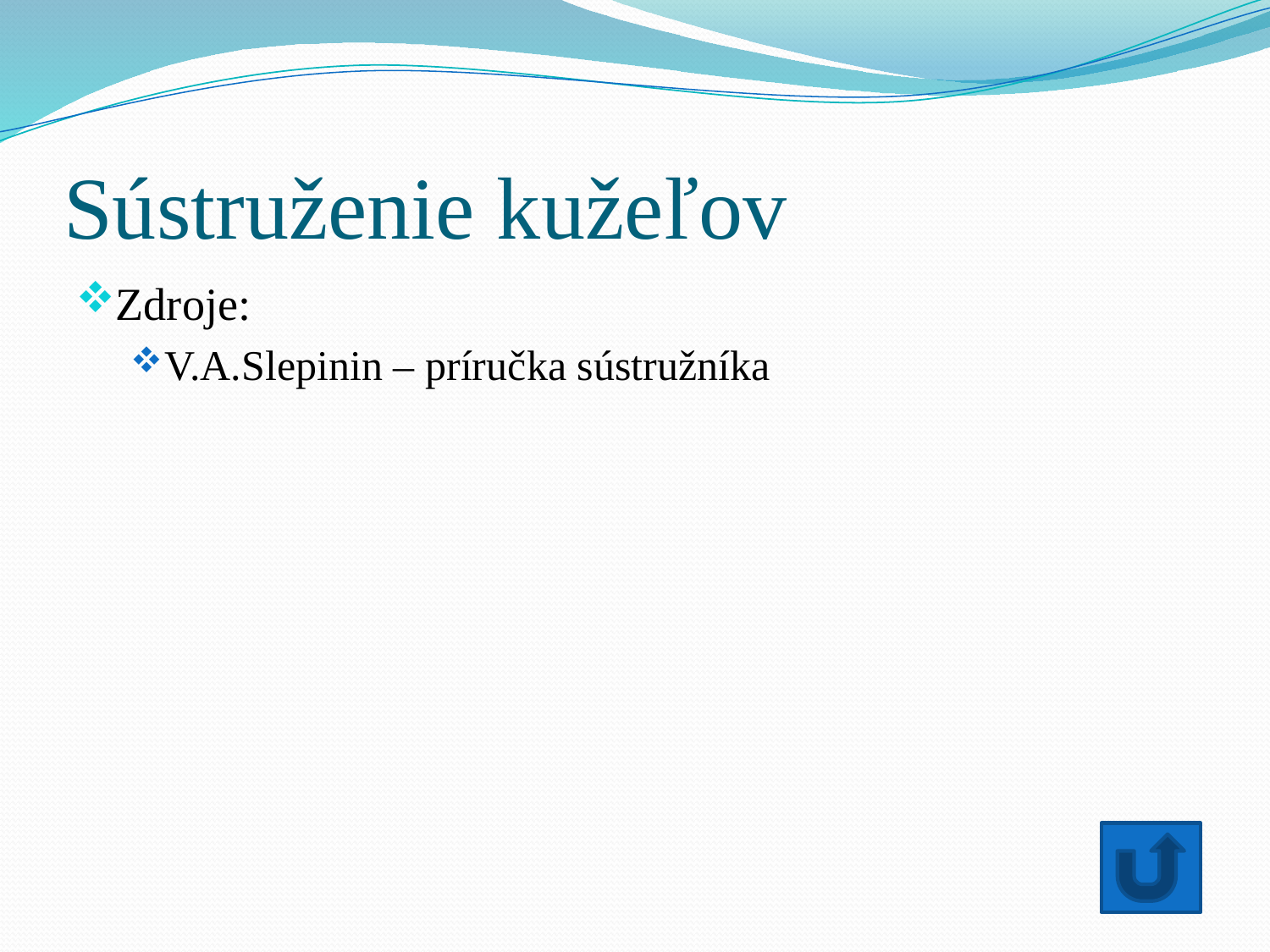

# Sústruženie kužeľov
Zdroje:
V.A.Slepinin – príručka sústružníka